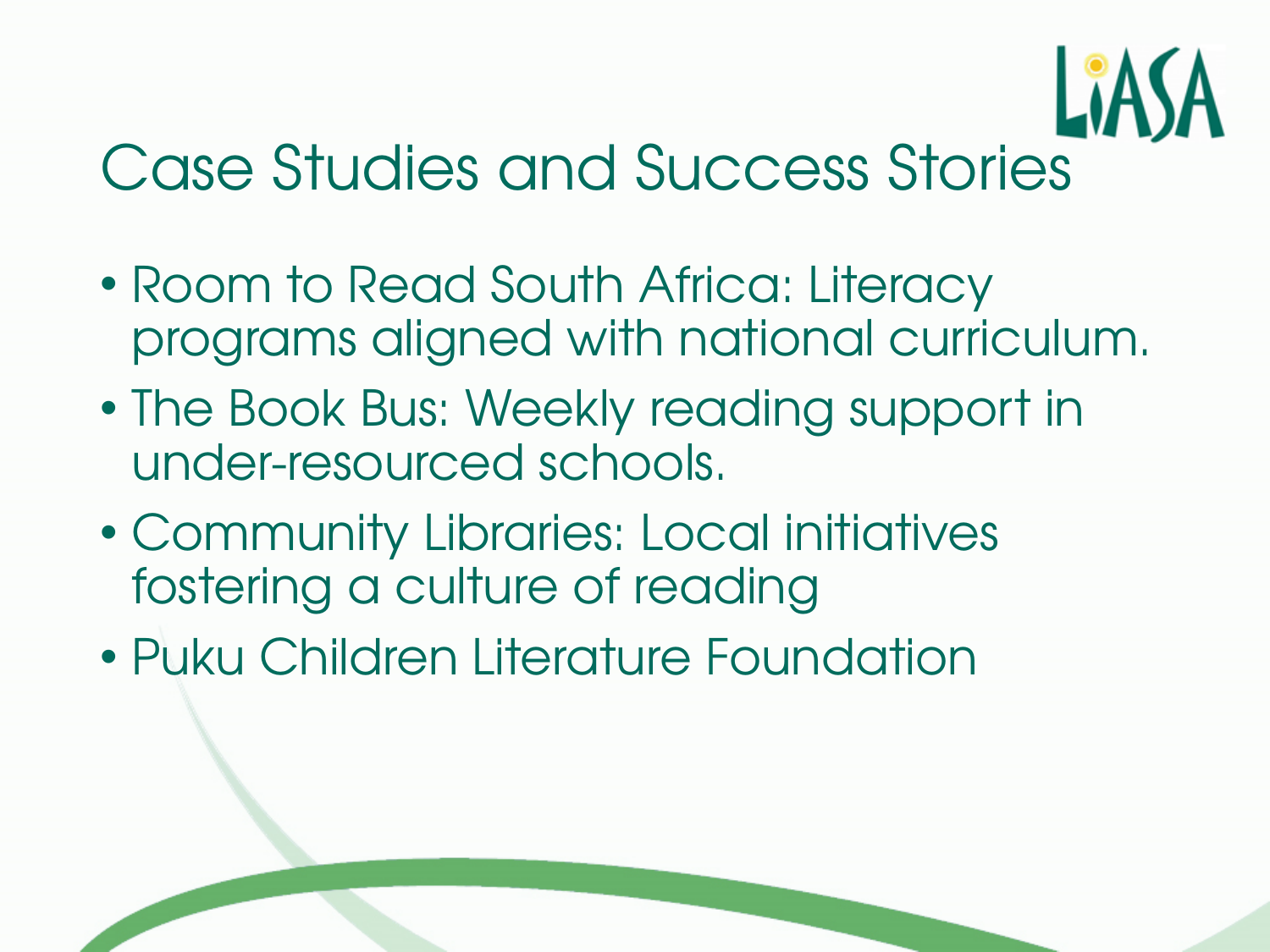

# Case Studies and Success Stories
Room to Read South Africa: Literacy programs aligned with national curriculum.
The Book Bus: Weekly reading support in under-resourced schools.
Community Libraries: Local initiatives fostering a culture of reading
Puku Children Literature Foundation